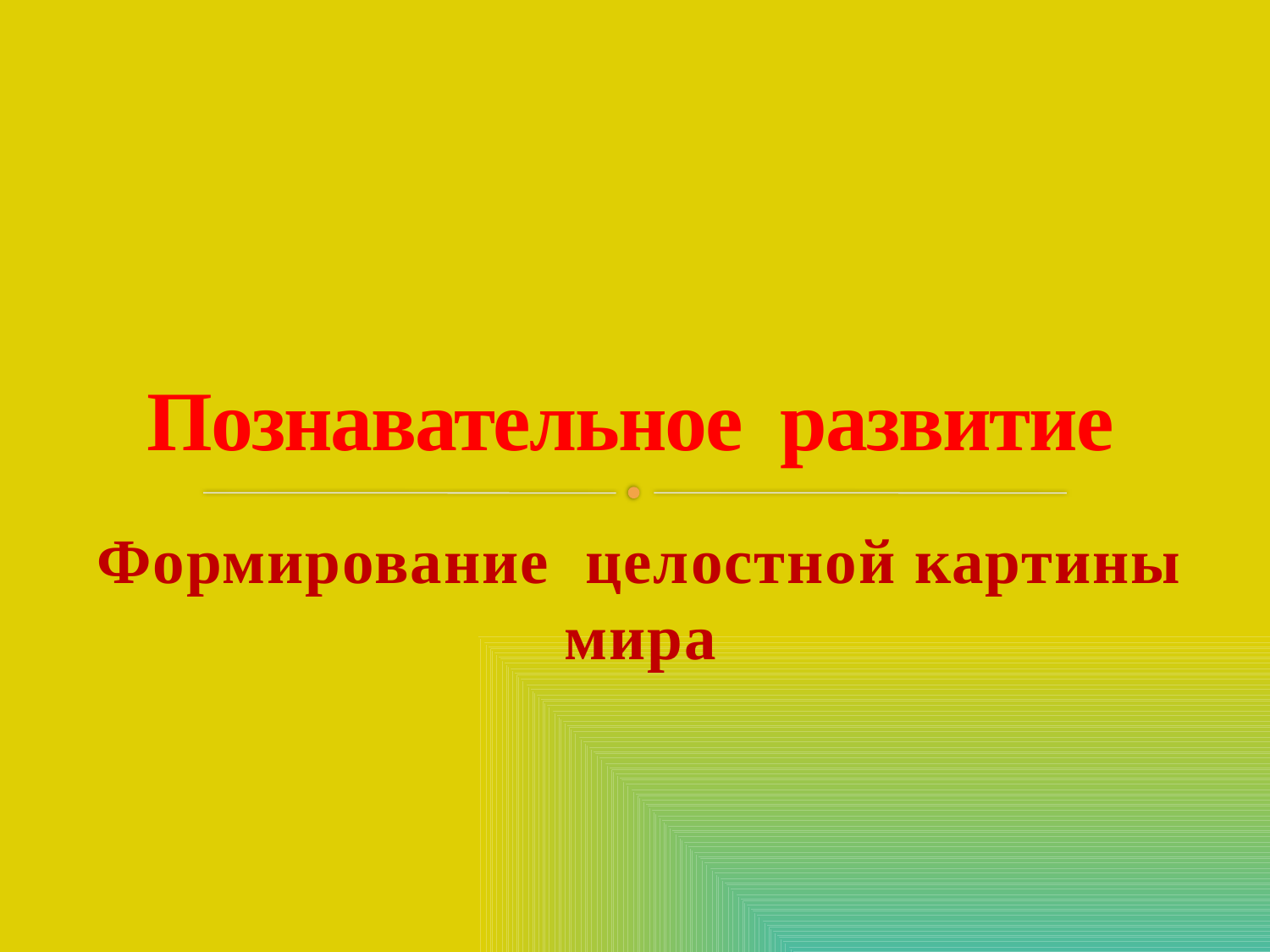

# Познавательное  развитие
Формирование  целостной картины мира